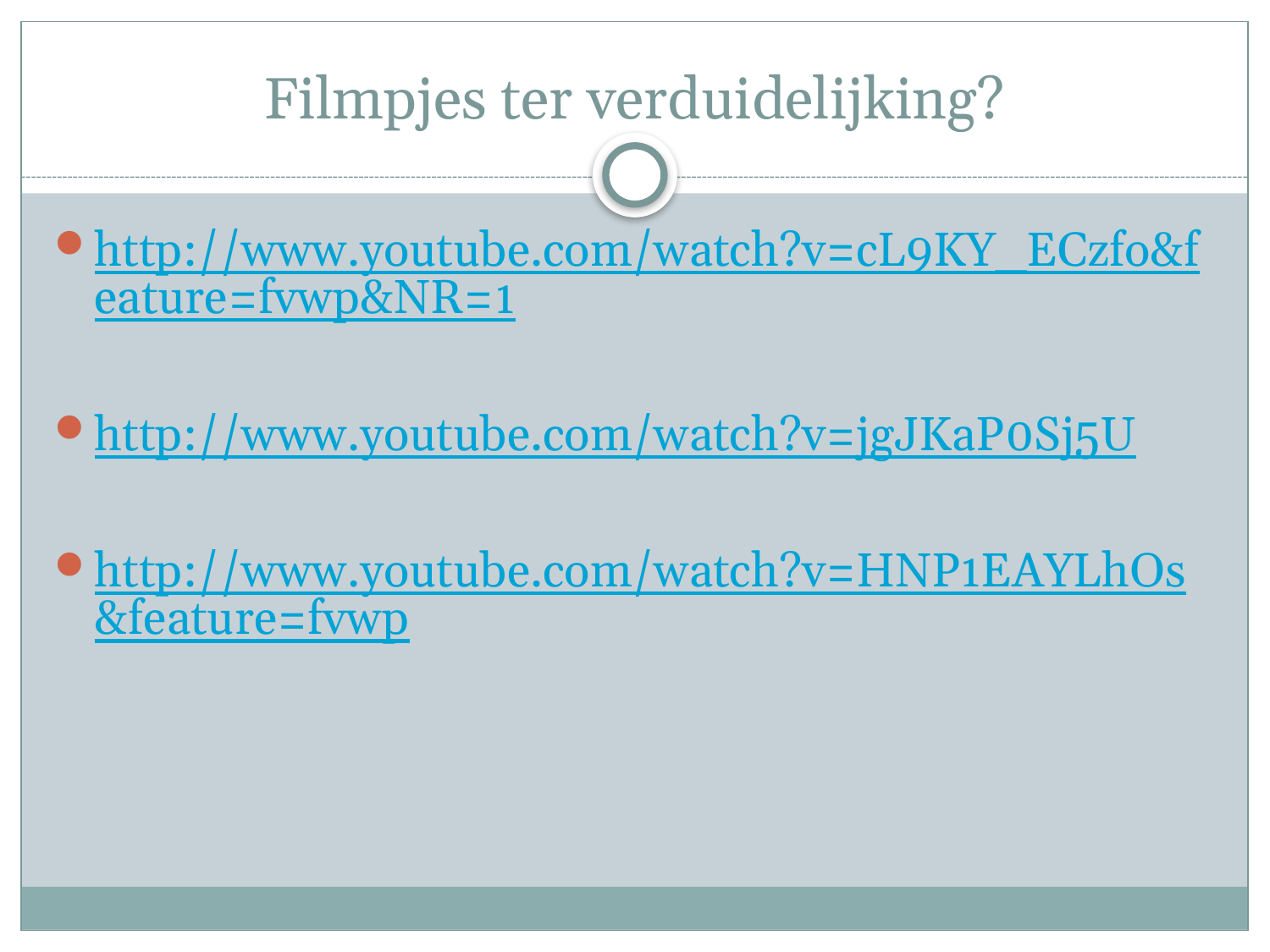

# Filmpjes ter verduidelijking?
http://www.youtube.com/watch?v=cL9KY_ECzfo&feature=fvwp&NR=1

http://www.youtube.com/watch?v=jgJKaP0Sj5U

http://www.youtube.com/watch?v=HNP1EAYLhOs&feature=fvwp